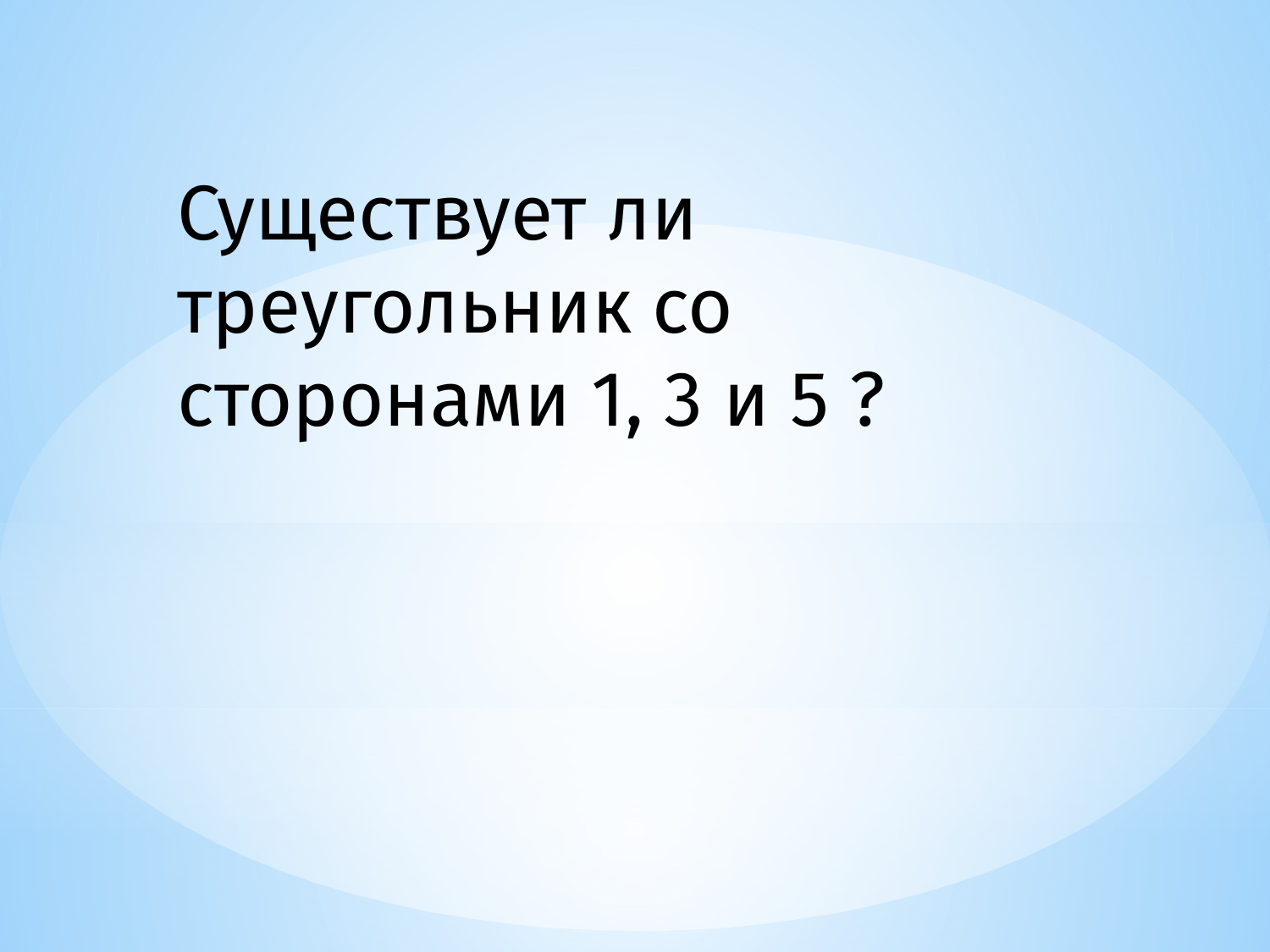

Существует ли треугольник со сторонами 1, 3 и 5 ?